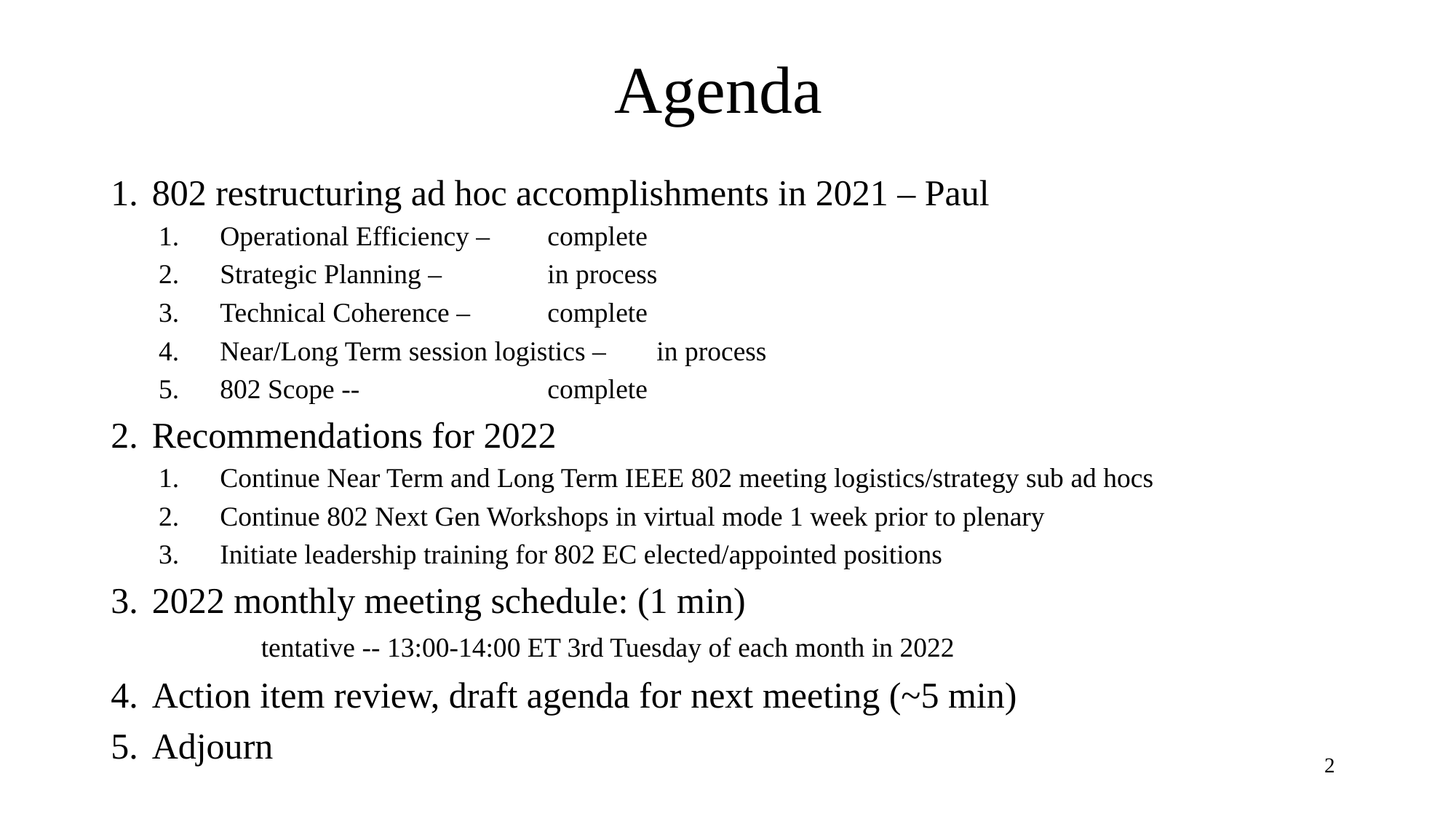

# Agenda
802 restructuring ad hoc accomplishments in 2021 – Paul
Operational Efficiency – 	complete
Strategic Planning – 	in process
Technical Coherence – 	complete
Near/Long Term session logistics – 	in process
802 Scope -- 		complete
Recommendations for 2022
Continue Near Term and Long Term IEEE 802 meeting logistics/strategy sub ad hocs
Continue 802 Next Gen Workshops in virtual mode 1 week prior to plenary
Initiate leadership training for 802 EC elected/appointed positions
2022 monthly meeting schedule: (1 min)
	tentative -- 13:00-14:00 ET 3rd Tuesday of each month in 2022
Action item review, draft agenda for next meeting (~5 min)
Adjourn
2